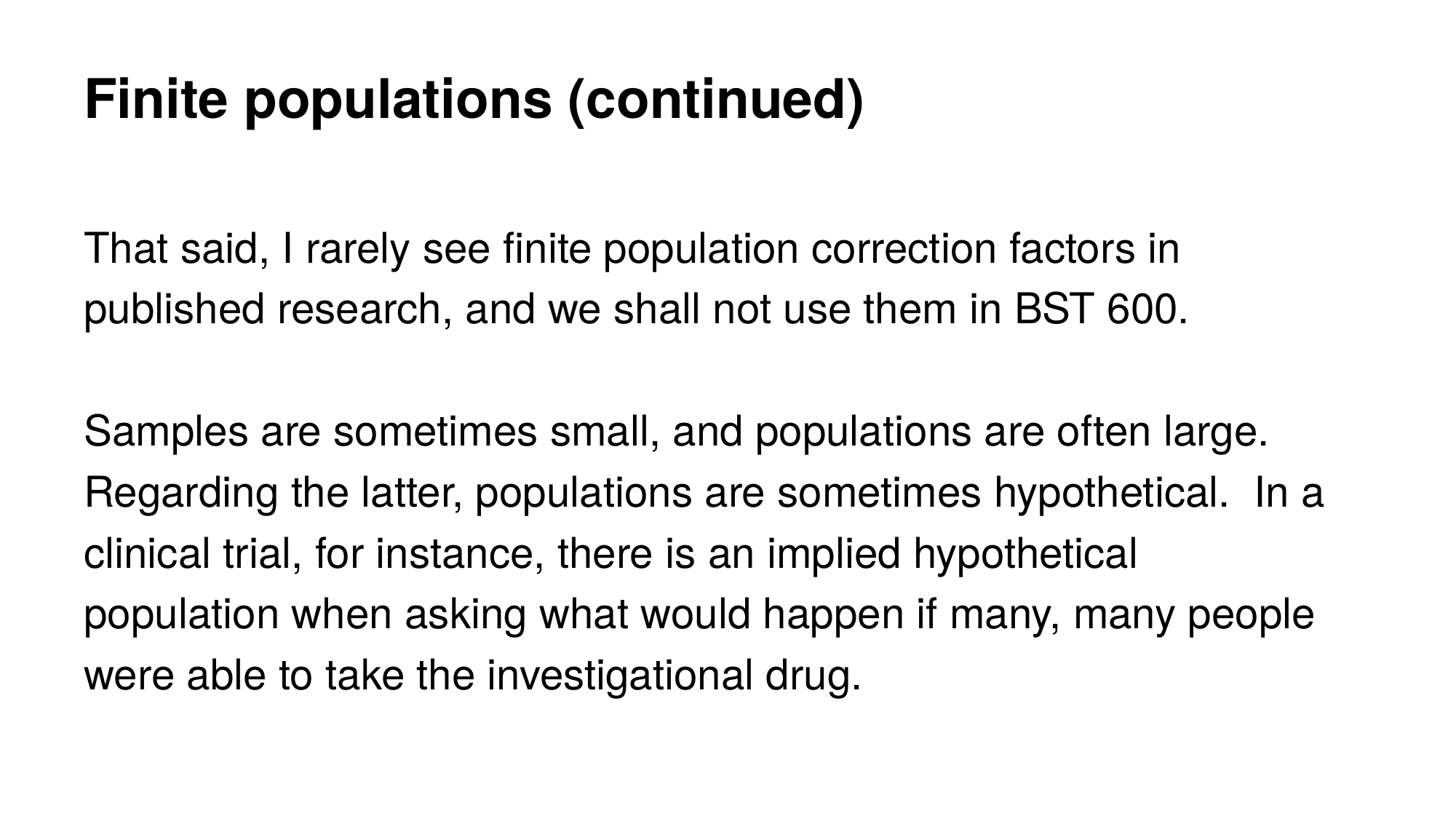

# Finite populations (continued)
That said, I rarely see finite population correction factors in published research, and we shall not use them in BST 600.

Samples are sometimes small, and populations are often large.  Regarding the latter, populations are sometimes hypothetical.  In a clinical trial, for instance, there is an implied hypothetical population when asking what would happen if many, many people were able to take the investigational drug.